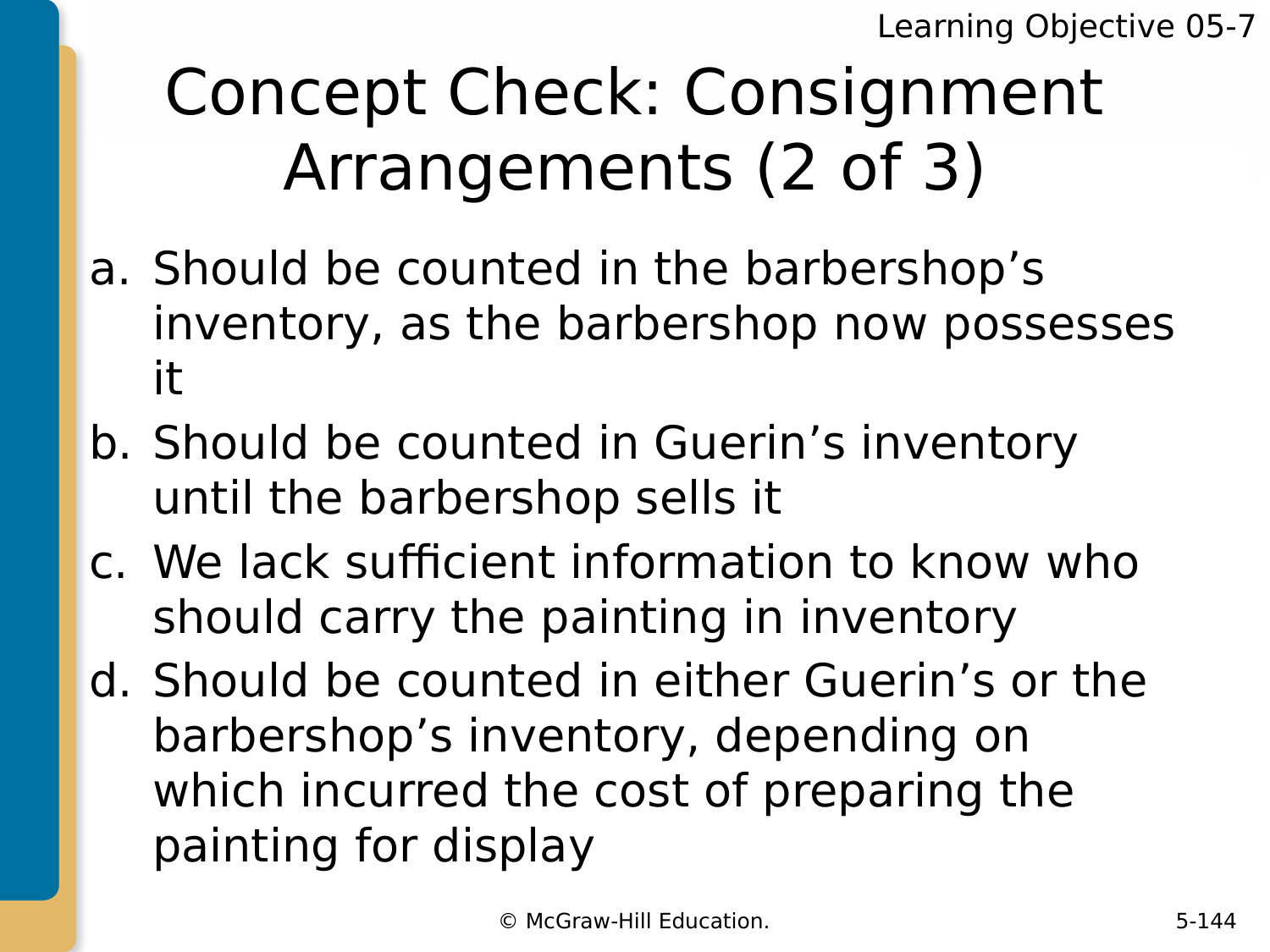

Learning Objective 05-7
# Concept Check: Consignment Arrangements (2 of 3)
Should be counted in the barbershop’s inventory, as the barbershop now possesses it
Should be counted in Guerin’s inventory until the barbershop sells it
We lack sufficient information to know who should carry the painting in inventory
Should be counted in either Guerin’s or the barbershop’s inventory, depending on which incurred the cost of preparing the painting for display